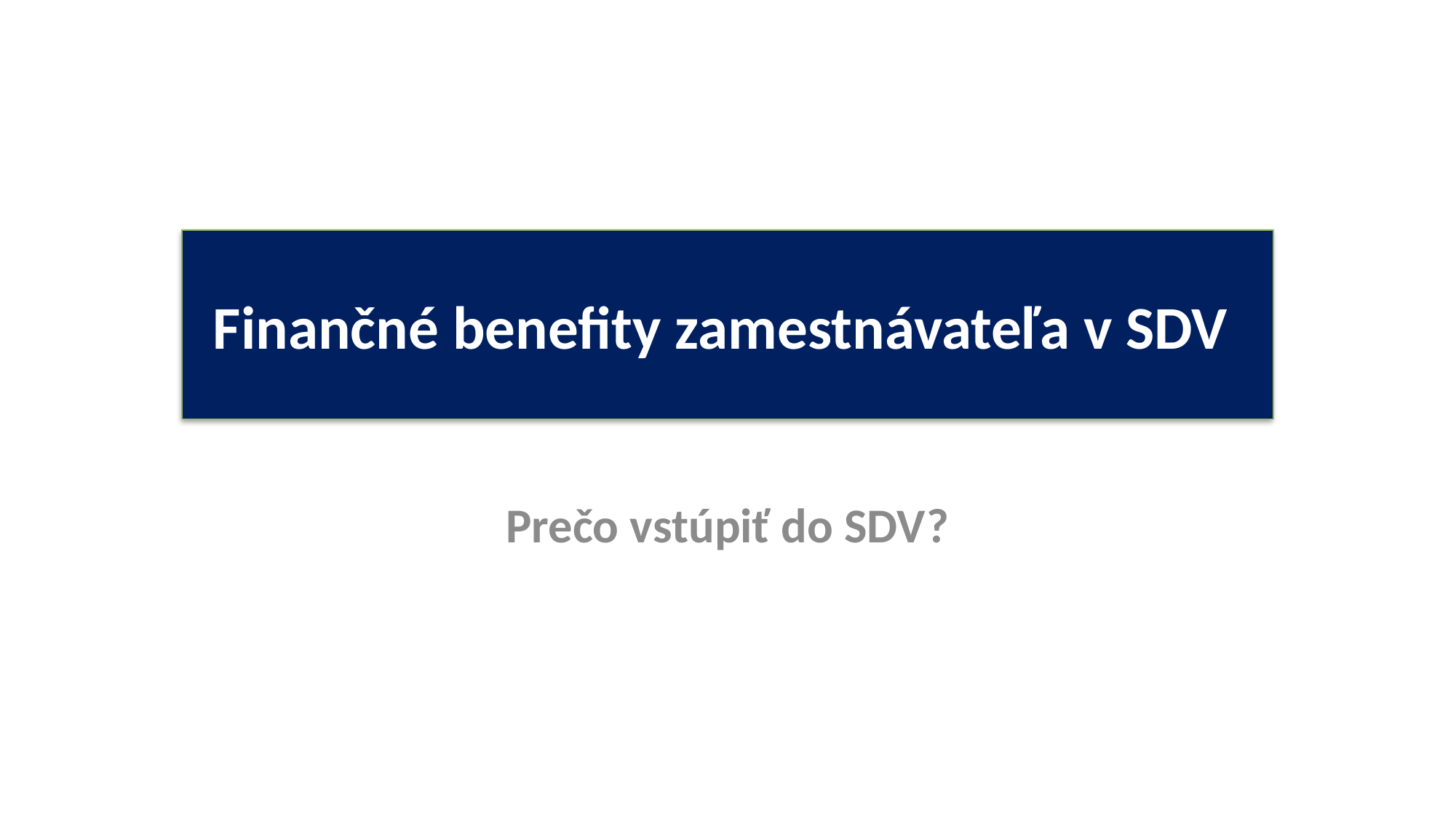

# Finančné benefity zamestnávateľa v SDV
Prečo vstúpiť do SDV?